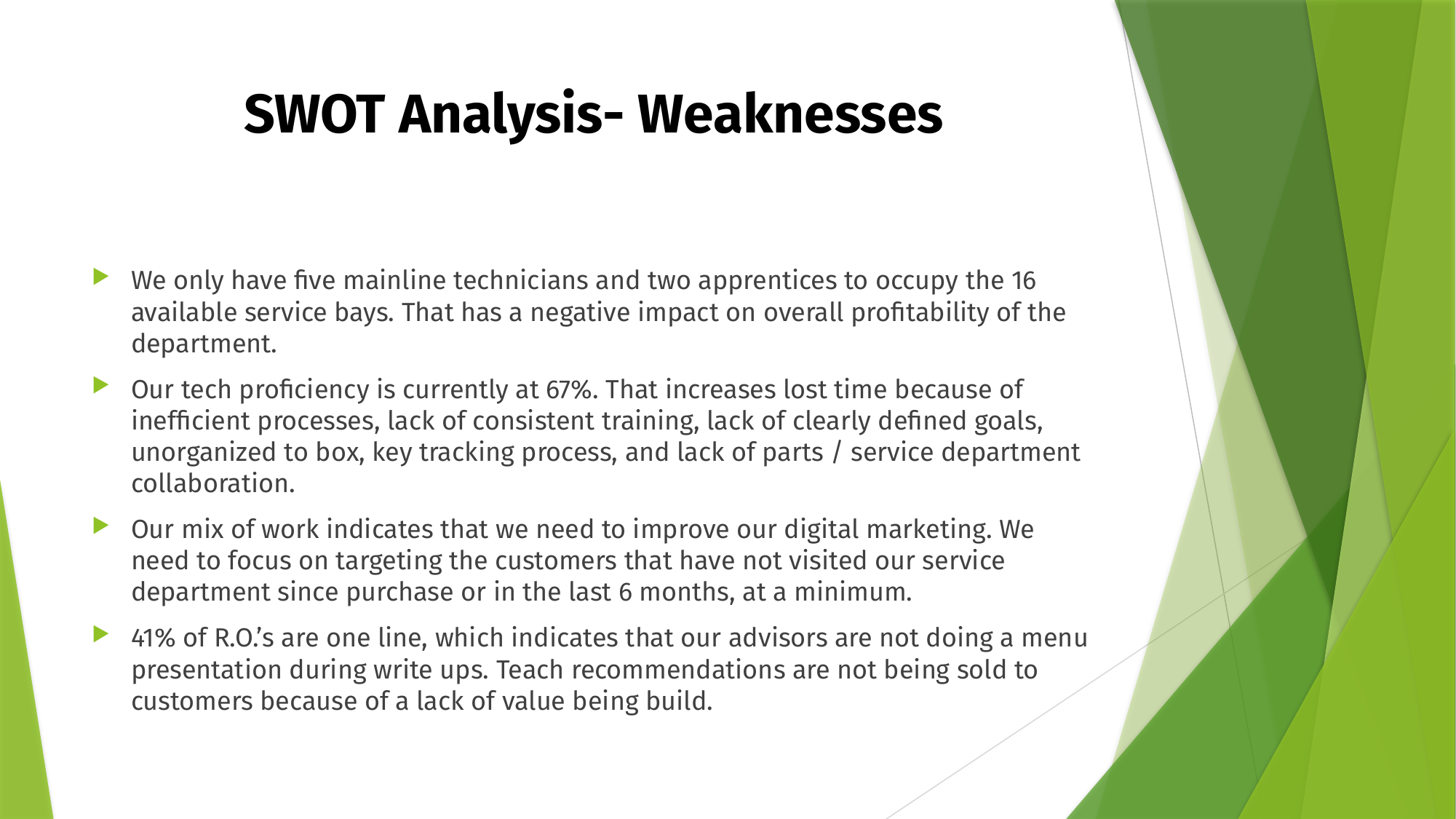

# SWOT Analysis- Weaknesses
We only have five mainline technicians and two apprentices to occupy the 16 available service bays. That has a negative impact on overall profitability of the department.
Our tech proficiency is currently at 67%. That increases lost time because of inefficient processes, lack of consistent training, lack of clearly defined goals, unorganized to box, key tracking process, and lack of parts / service department collaboration.
Our mix of work indicates that we need to improve our digital marketing. We need to focus on targeting the customers that have not visited our service department since purchase or in the last 6 months, at a minimum.
41% of R.O.’s are one line, which indicates that our advisors are not doing a menu presentation during write ups. Teach recommendations are not being sold to customers because of a lack of value being build.